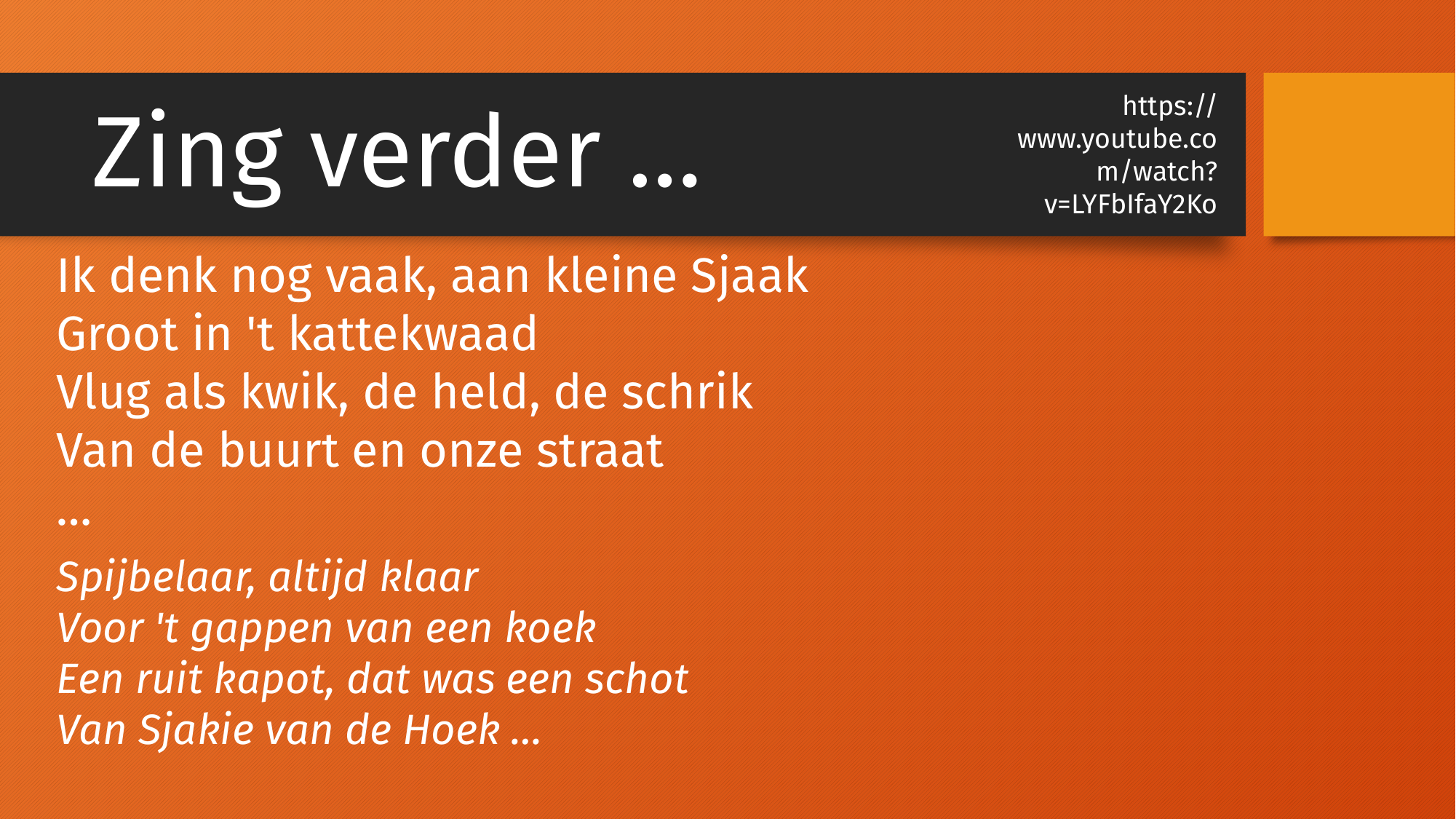

https://www.youtube.com/watch?v=LYFbIfaY2Ko
# Zing verder …
Ik denk nog vaak, aan kleine Sjaak
Groot in 't kattekwaad
Vlug als kwik, de held, de schrik
Van de buurt en onze straat
…
Spijbelaar, altijd klaar
Voor 't gappen van een koek
Een ruit kapot, dat was een schot
Van Sjakie van de Hoek …